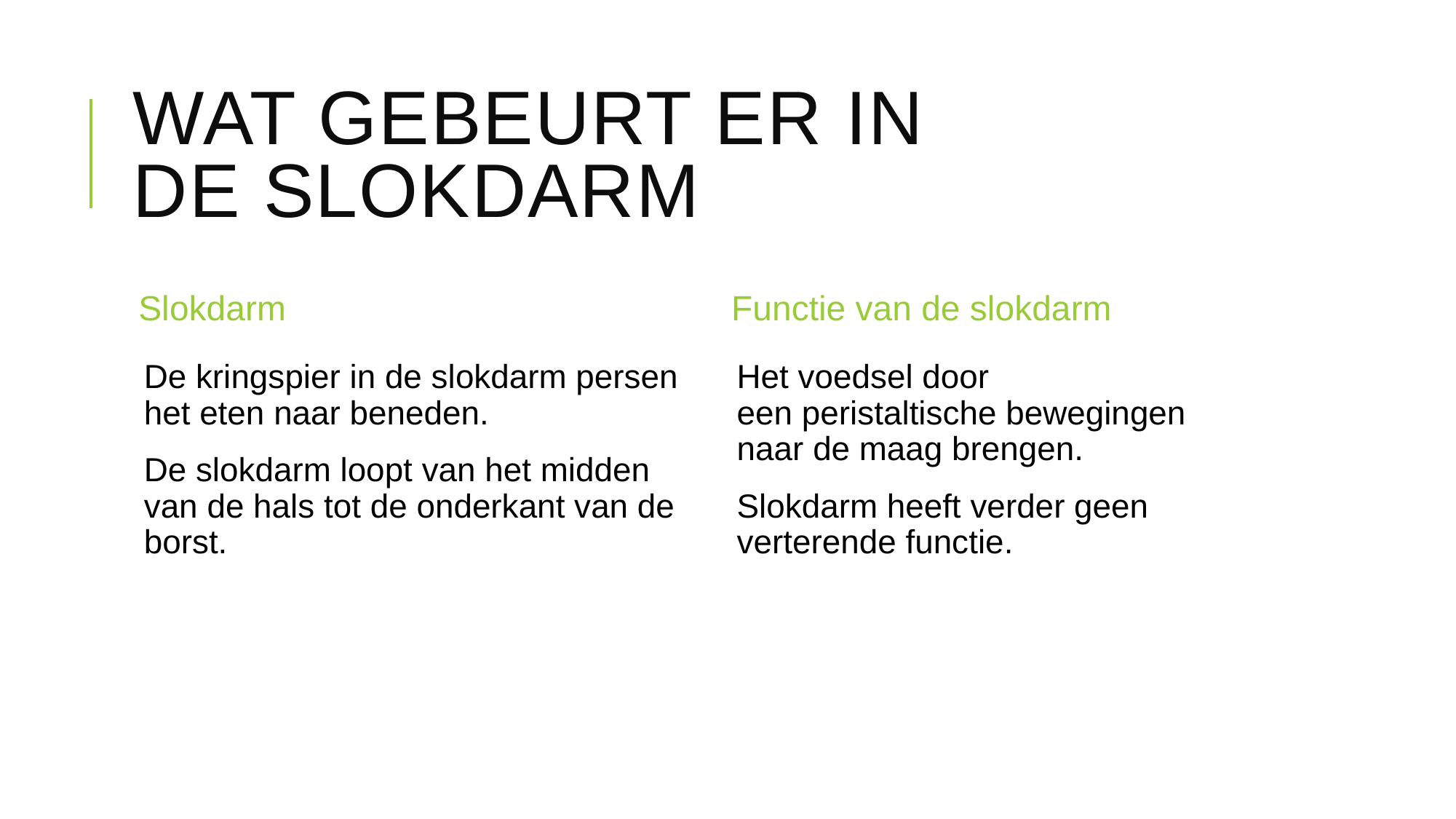

# Wat gebeurt er in de slokdarm
Slokdarm
Functie van de slokdarm
De kringspier in de slokdarm persen het eten naar beneden.
De slokdarm loopt van het midden van de hals tot de onderkant van de borst.

Het voedsel door een peristaltische bewegingen naar de maag brengen.
Slokdarm heeft verder geen verterende functie.